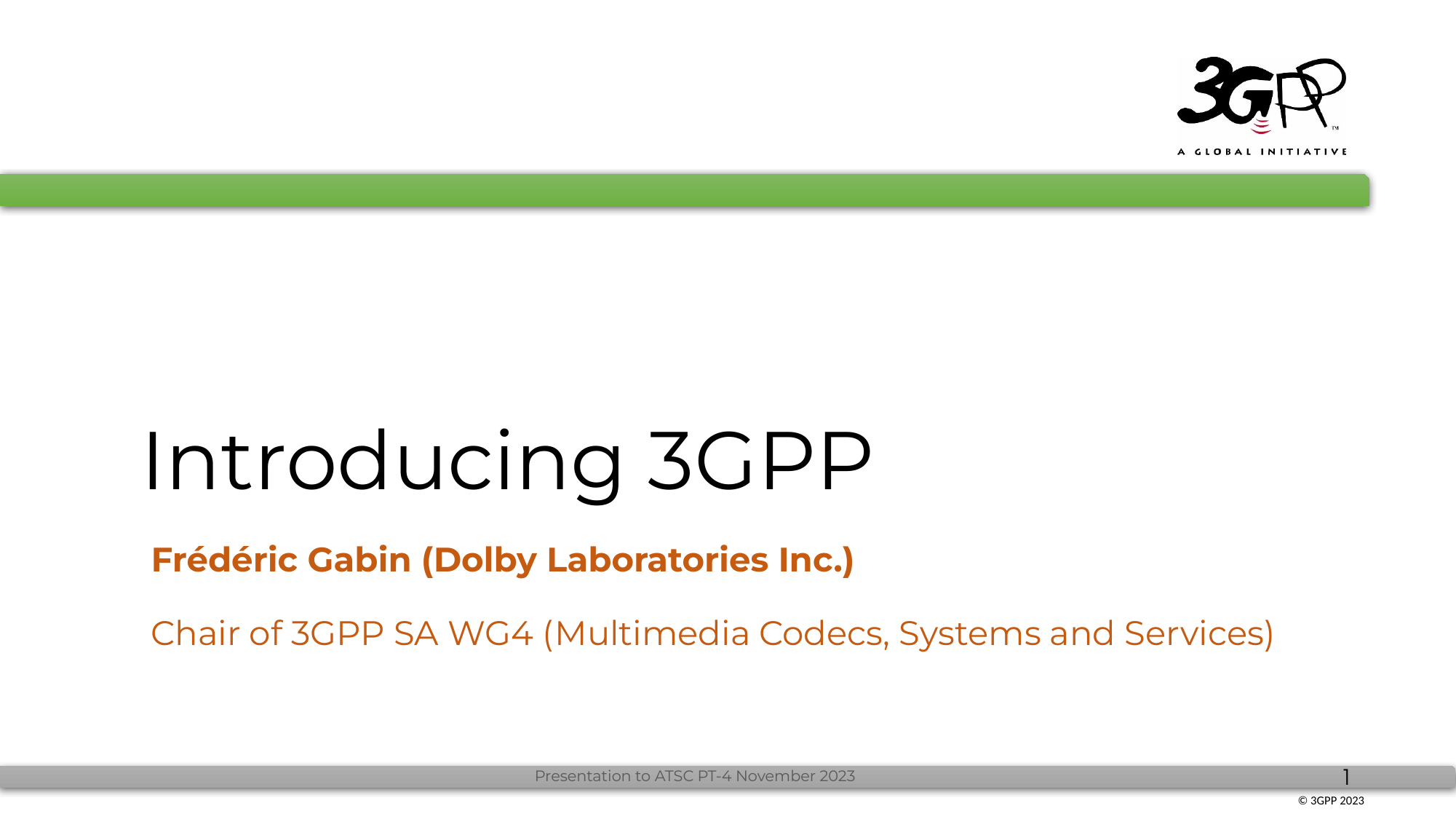

# Introducing 3GPP
Frédéric Gabin (Dolby Laboratories Inc.)

Chair of 3GPP SA WG4 (Multimedia Codecs, Systems and Services)